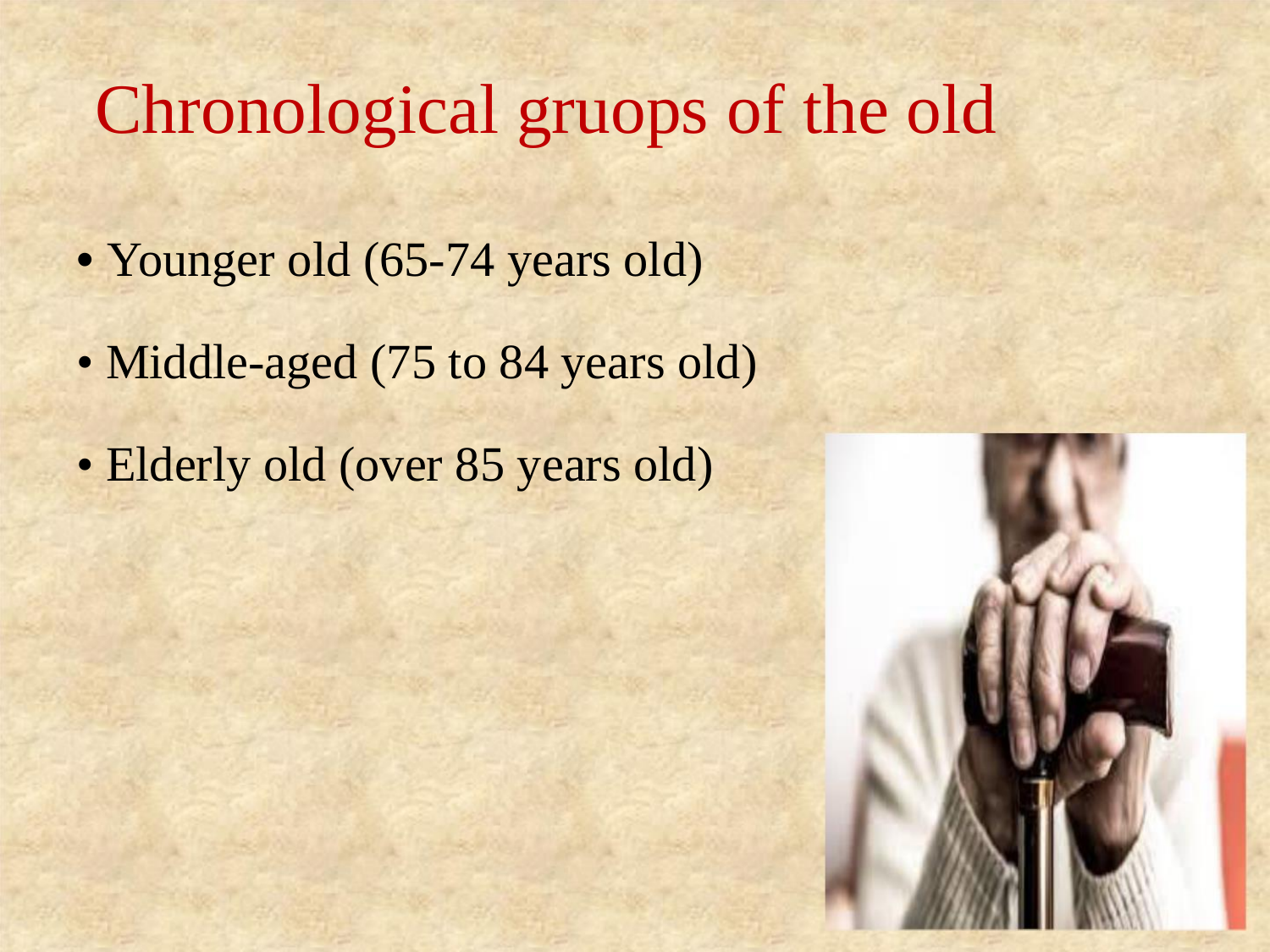

Chronological gruops of the old
• Younger old (65-74 years old)

• Middle-aged (75 to 84 years old)

• Elderly old (over 85 years old)